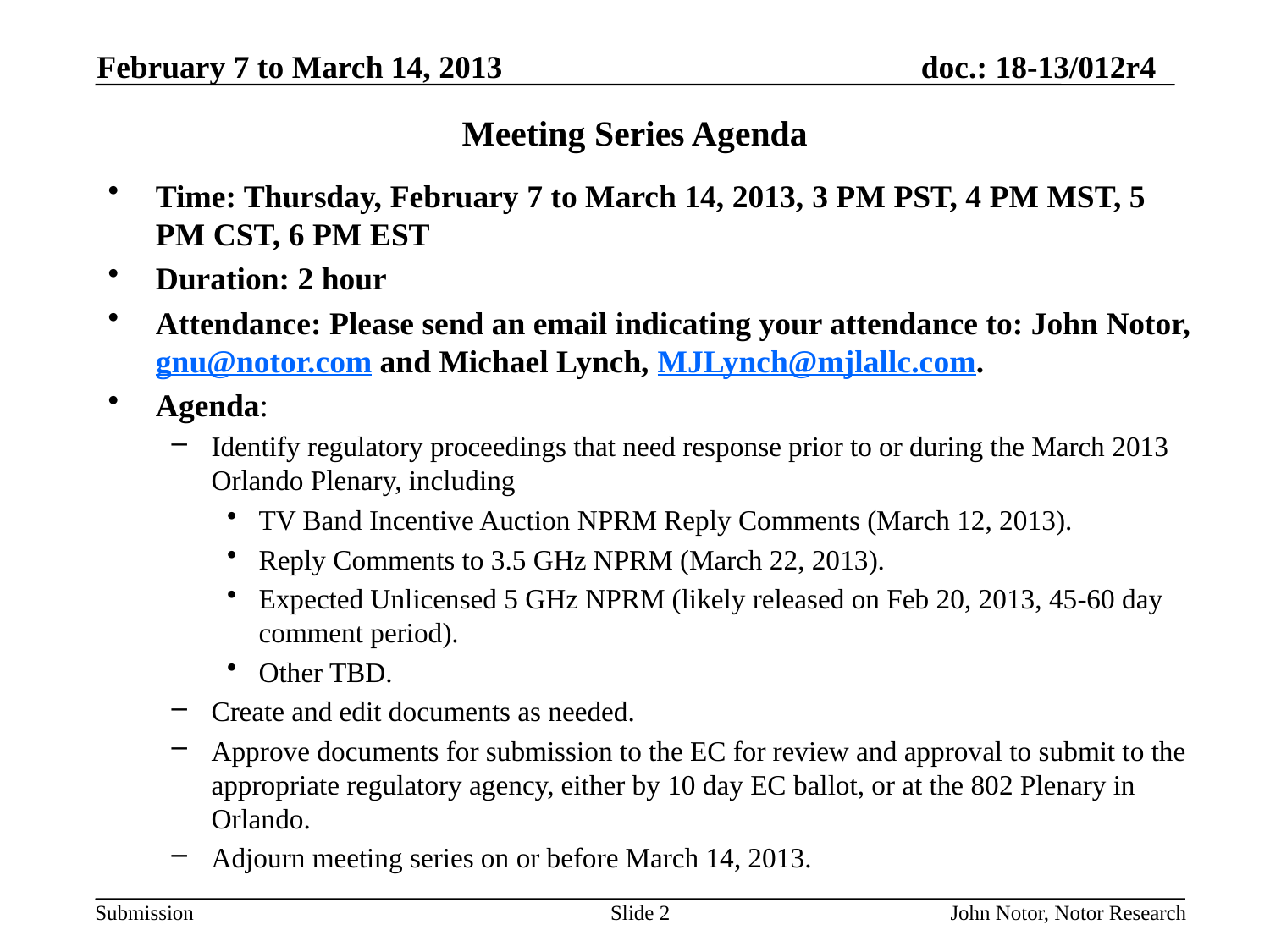

February 7 to March 14, 2013
# Meeting Series Agenda
Time: Thursday, February 7 to March 14, 2013, 3 PM PST, 4 PM MST, 5 PM CST, 6 PM EST
Duration: 2 hour
Attendance: Please send an email indicating your attendance to: John Notor, gnu@notor.com and Michael Lynch, MJLynch@mjlallc.com.
Agenda:
Identify regulatory proceedings that need response prior to or during the March 2013 Orlando Plenary, including
TV Band Incentive Auction NPRM Reply Comments (March 12, 2013).
Reply Comments to 3.5 GHz NPRM (March 22, 2013).
Expected Unlicensed 5 GHz NPRM (likely released on Feb 20, 2013, 45-60 day comment period).
Other TBD.
Create and edit documents as needed.
Approve documents for submission to the EC for review and approval to submit to the appropriate regulatory agency, either by 10 day EC ballot, or at the 802 Plenary in Orlando.
Adjourn meeting series on or before March 14, 2013.
Slide 2
John Notor, Notor Research